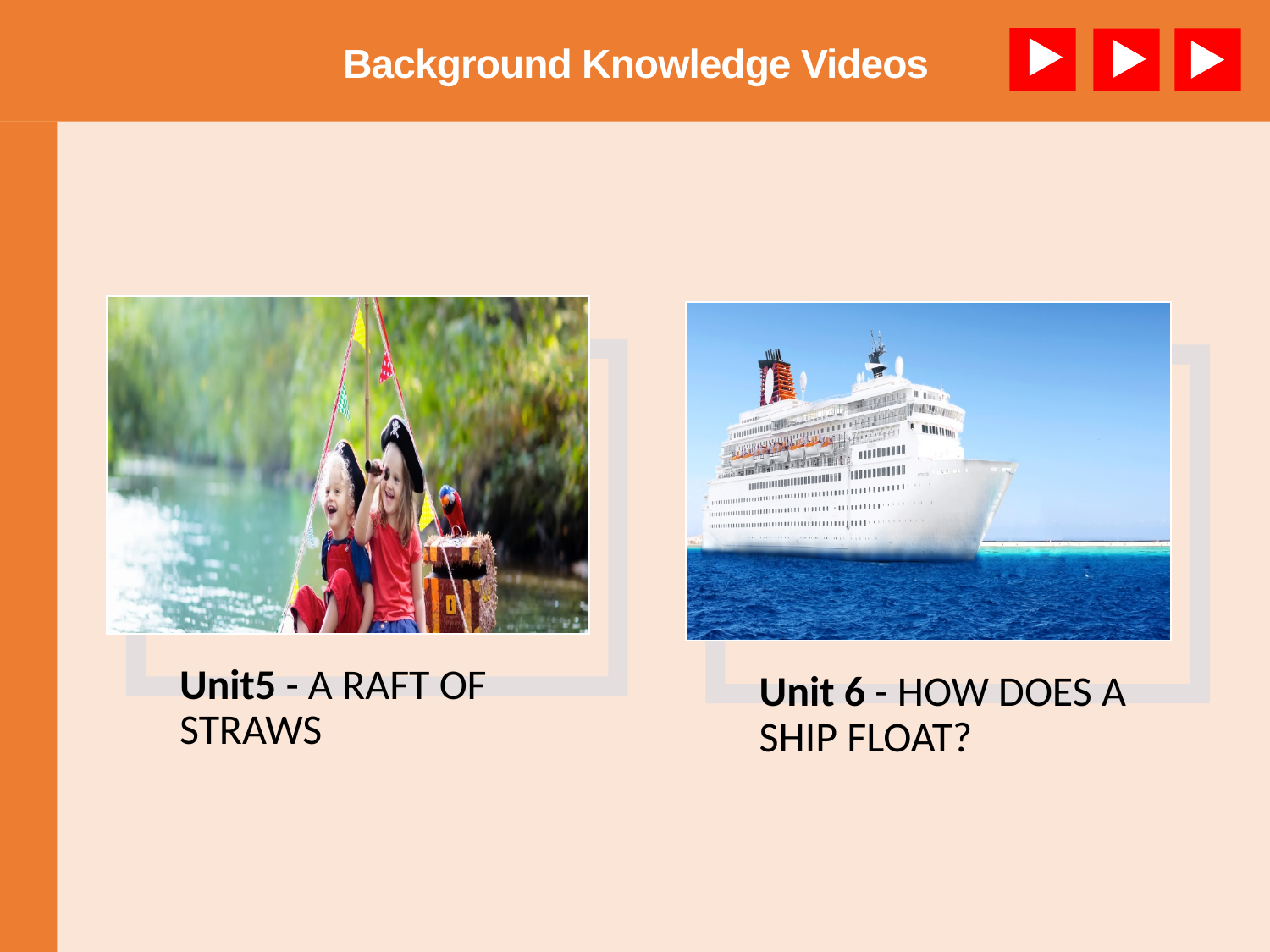

Background Knowledge Videos

Unit5 - A RAFT OF STRAWS

Unit 6 - HOW DOES A SHIP FLOAT?